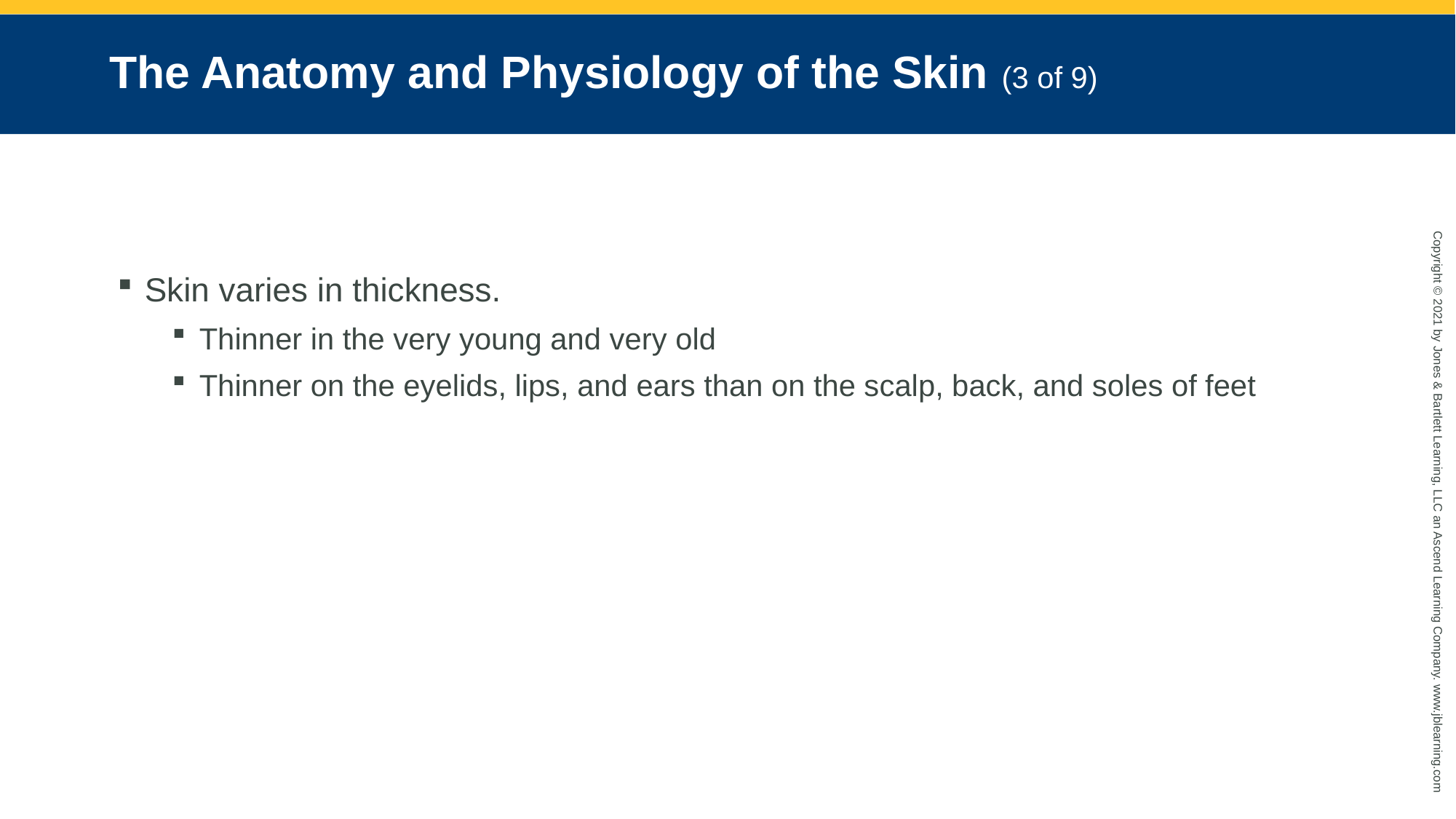

# The Anatomy and Physiology of the Skin (3 of 9)
Skin varies in thickness.
Thinner in the very young and very old
Thinner on the eyelids, lips, and ears than on the scalp, back, and soles of feet